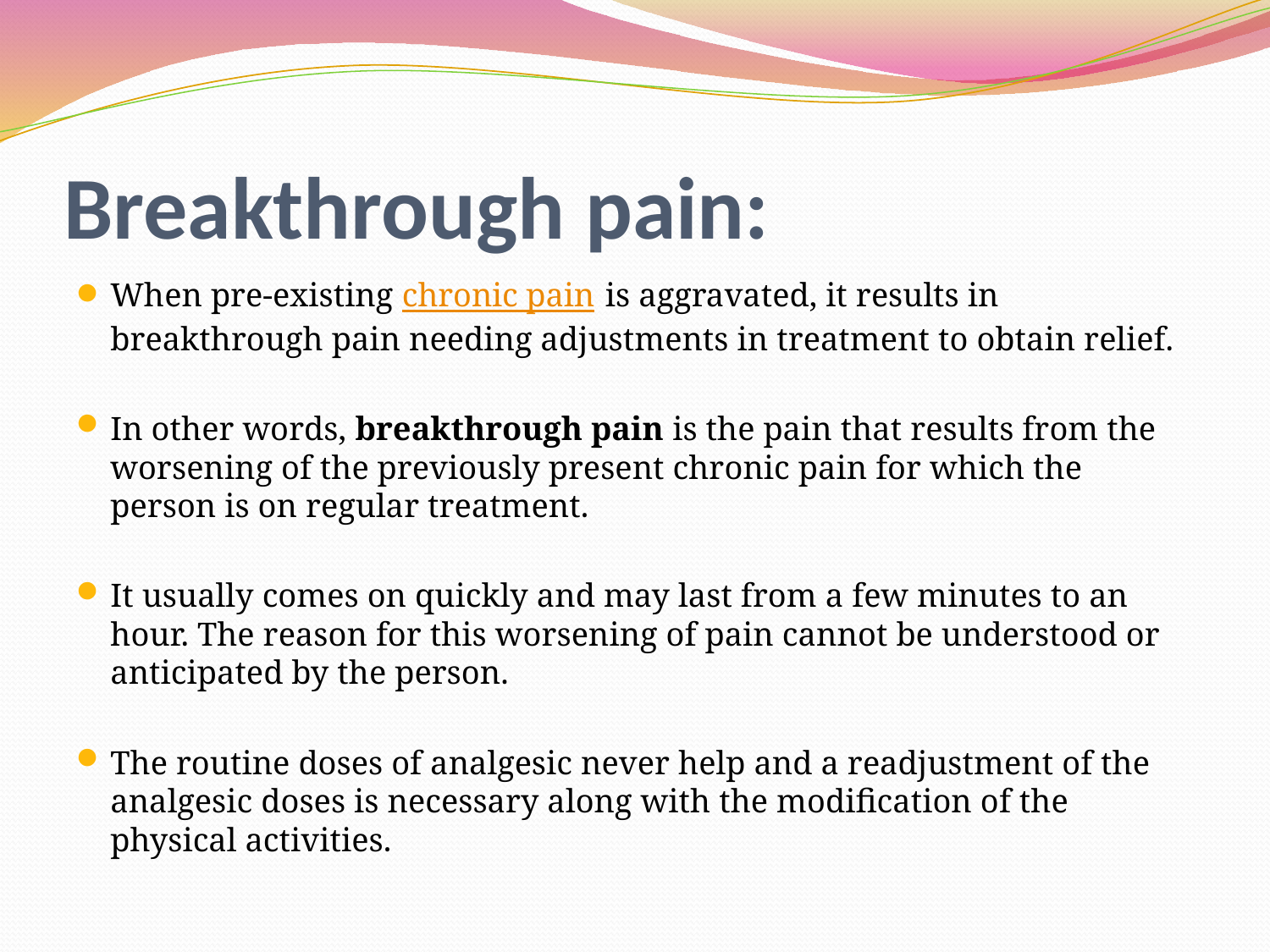

# Breakthrough pain:
When pre-existing chronic pain is aggravated, it results in breakthrough pain needing adjustments in treatment to obtain relief.

In other words, breakthrough pain is the pain that results from the worsening of the previously present chronic pain for which the person is on regular treatment.

It usually comes on quickly and may last from a few minutes to an hour. The reason for this worsening of pain cannot be understood or anticipated by the person.

The routine doses of analgesic never help and a readjustment of the analgesic doses is necessary along with the modification of the physical activities.